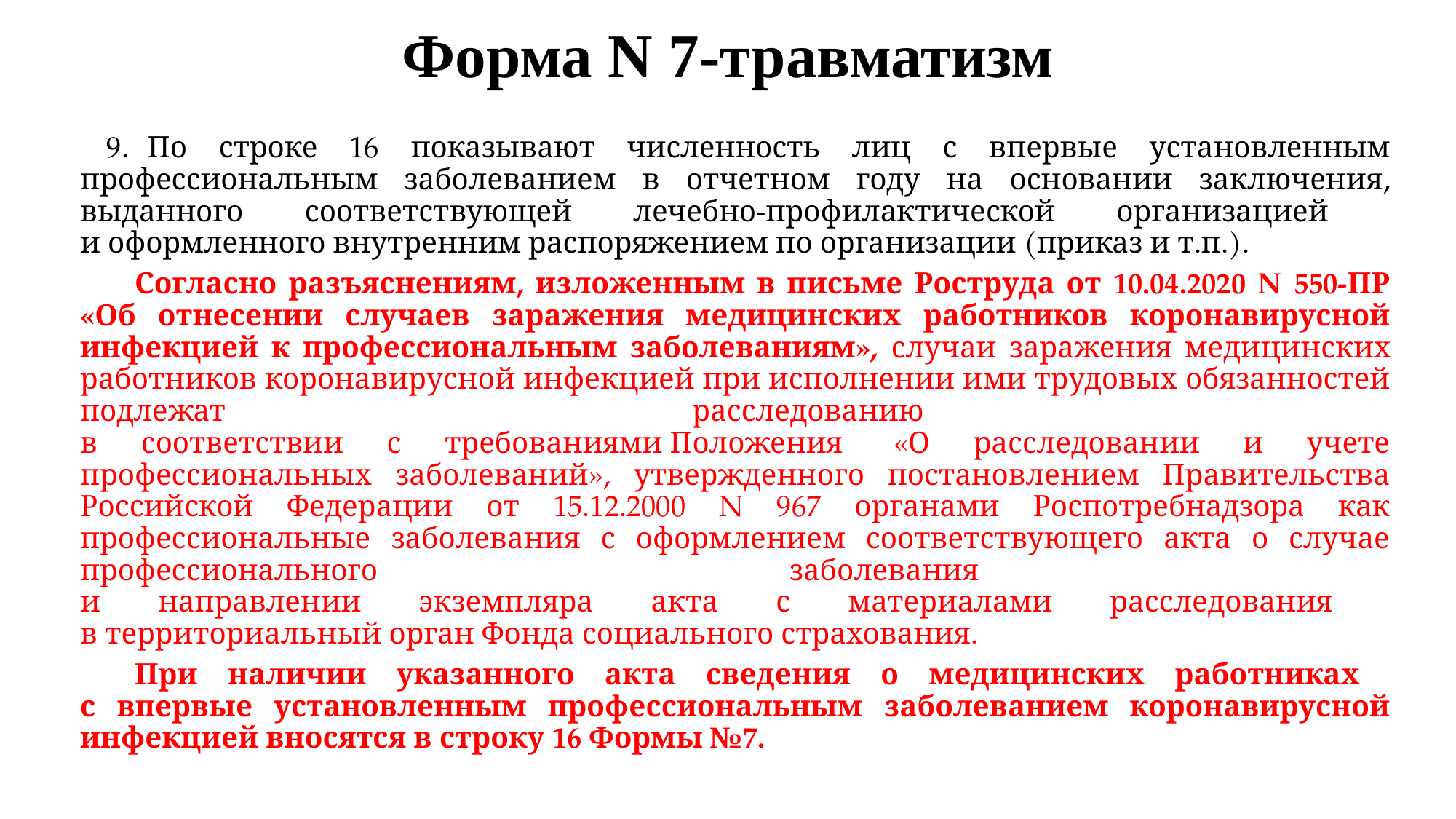

# Форма N 7-травматизм
По строке 16 показывают численность лиц с впервые установленным профессиональным заболеванием в отчетном году на основании заключения, выданного соответствующей лечебно-профилактической организацией
и оформленного внутренним распоряжением по организации (приказ и т.п.).
Согласно разъяснениям, изложенным в письме Роструда от 10.04.2020 N 550-ПР «Об отнесении случаев заражения медицинских работников коронавирусной инфекцией к профессиональным заболеваниям», случаи заражения медицинских работников коронавирусной инфекцией при исполнении ими трудовых обязанностей подлежат расследованию
в соответствии с требованиями Положения  «О расследовании и учете профессиональных заболеваний», утвержденного постановлением Правительства Российской Федерации от 15.12.2000 N 967 органами Роспотребнадзора как профессиональные заболевания с оформлением соответствующего акта о случае профессионального заболевания
и направлении экземпляра акта с материалами расследования
в территориальный орган Фонда социального страхования.
При наличии указанного акта сведения о медицинских работниках
с впервые установленным профессиональным заболеванием коронавирусной инфекцией вносятся в строку 16 Формы №7.